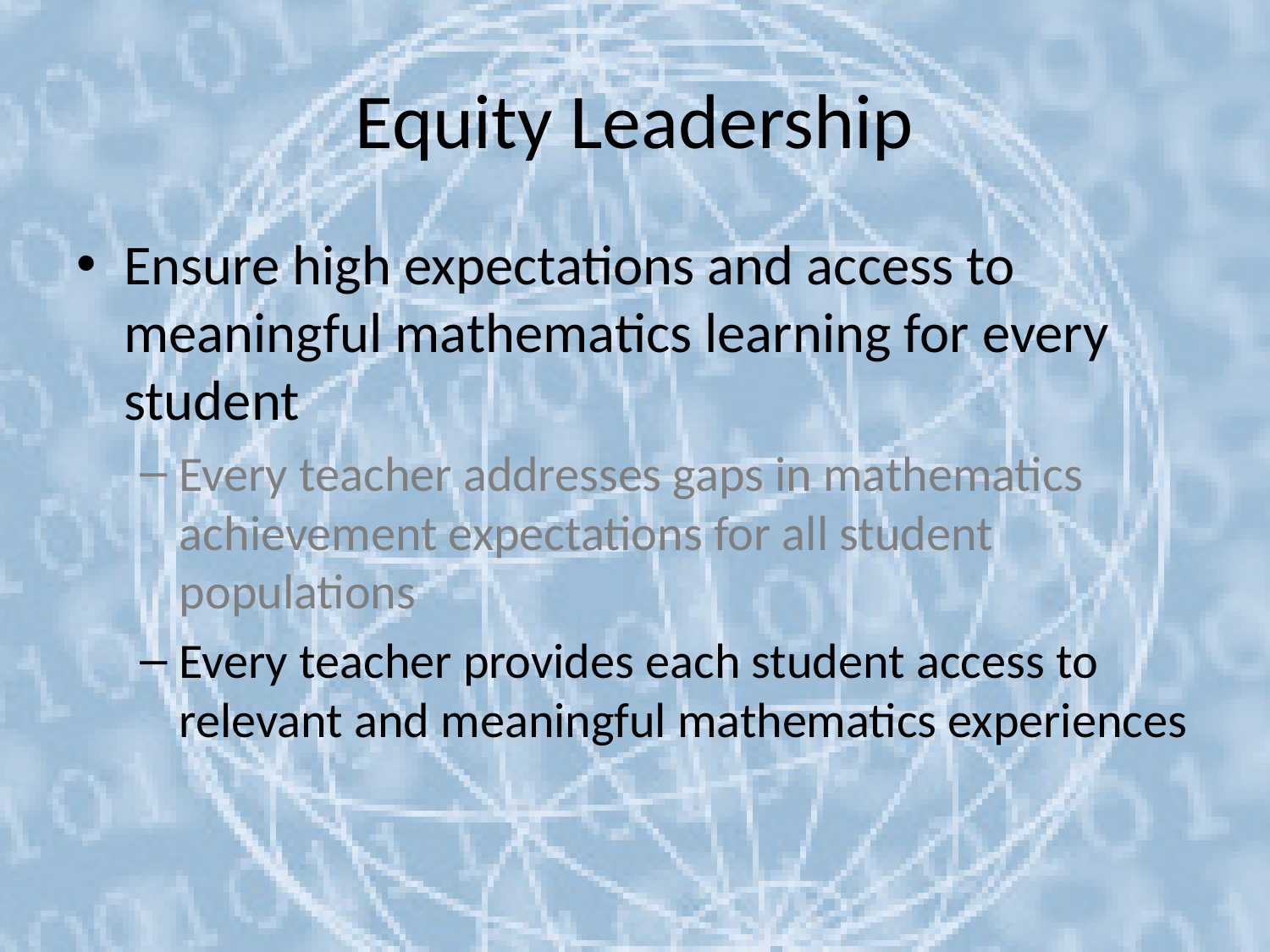

# Equity Leadership
Ensure high expectations and access to meaningful mathematics learning for every student
Every teacher addresses gaps in mathematics achievement expectations for all student populations
Every teacher provides each student access to relevant and meaningful mathematics experiences